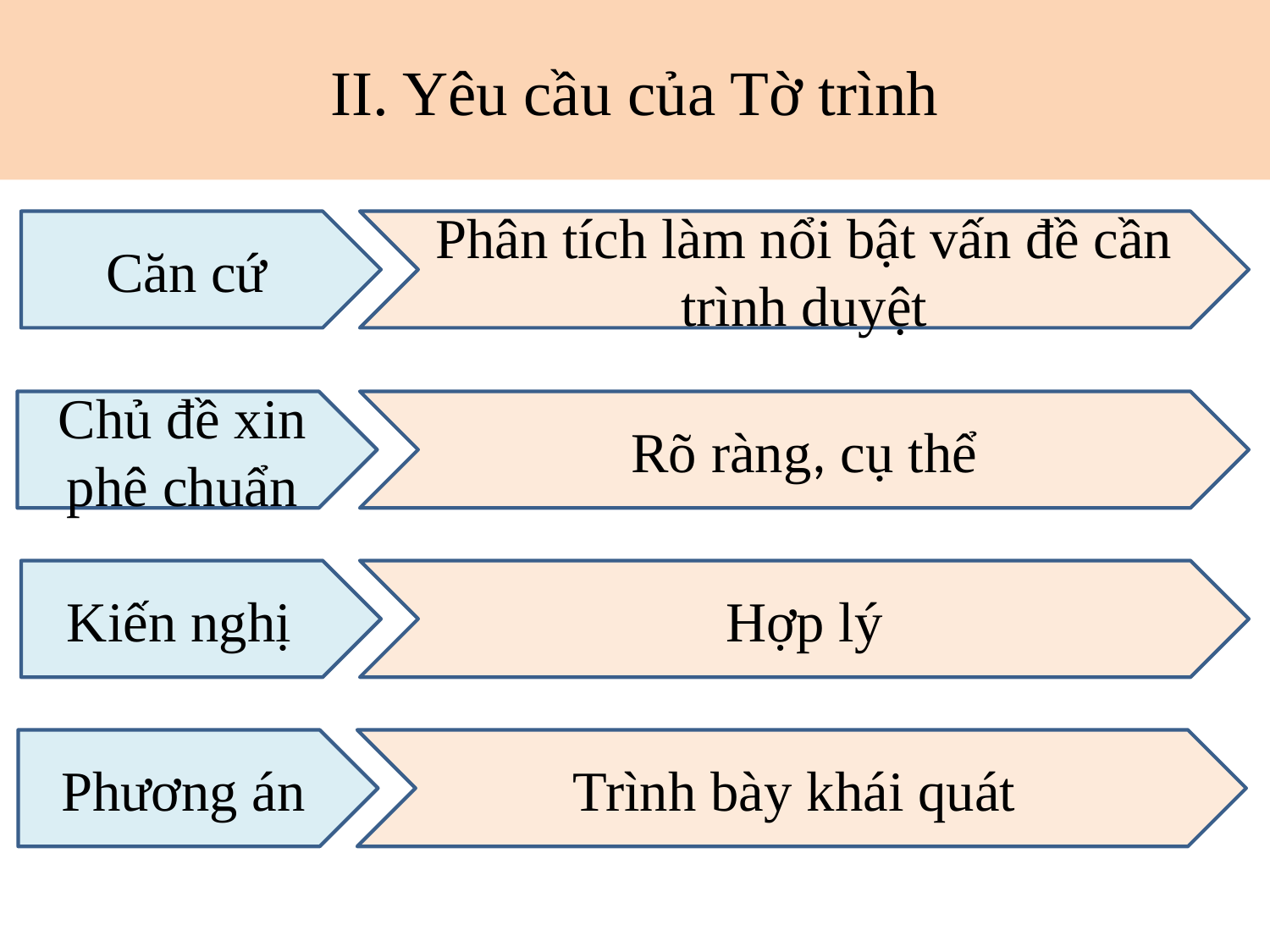

# II. Yêu cầu của Tờ trình

Phân tích làm nổi bật vấn đề cần trình duyệt
Căn cứ
Chủ đề xin phê chuẩn
Rõ ràng, cụ thể
Kiến nghị
Hợp lý
Trình bày khái quát
Phương án